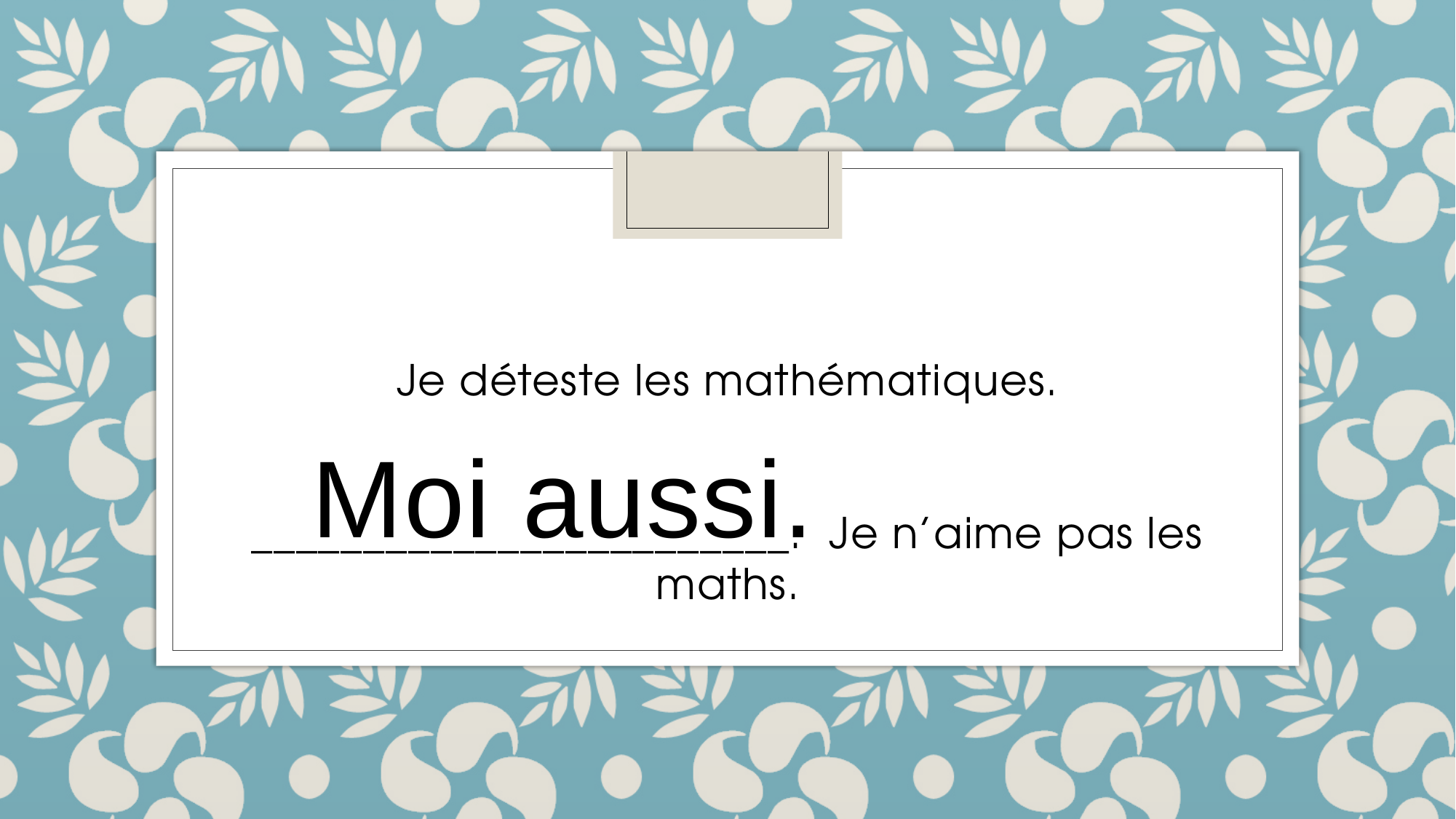

Je déteste les mathématiques.

________________________.  Je n’aime pas les maths.
Moi aussi.